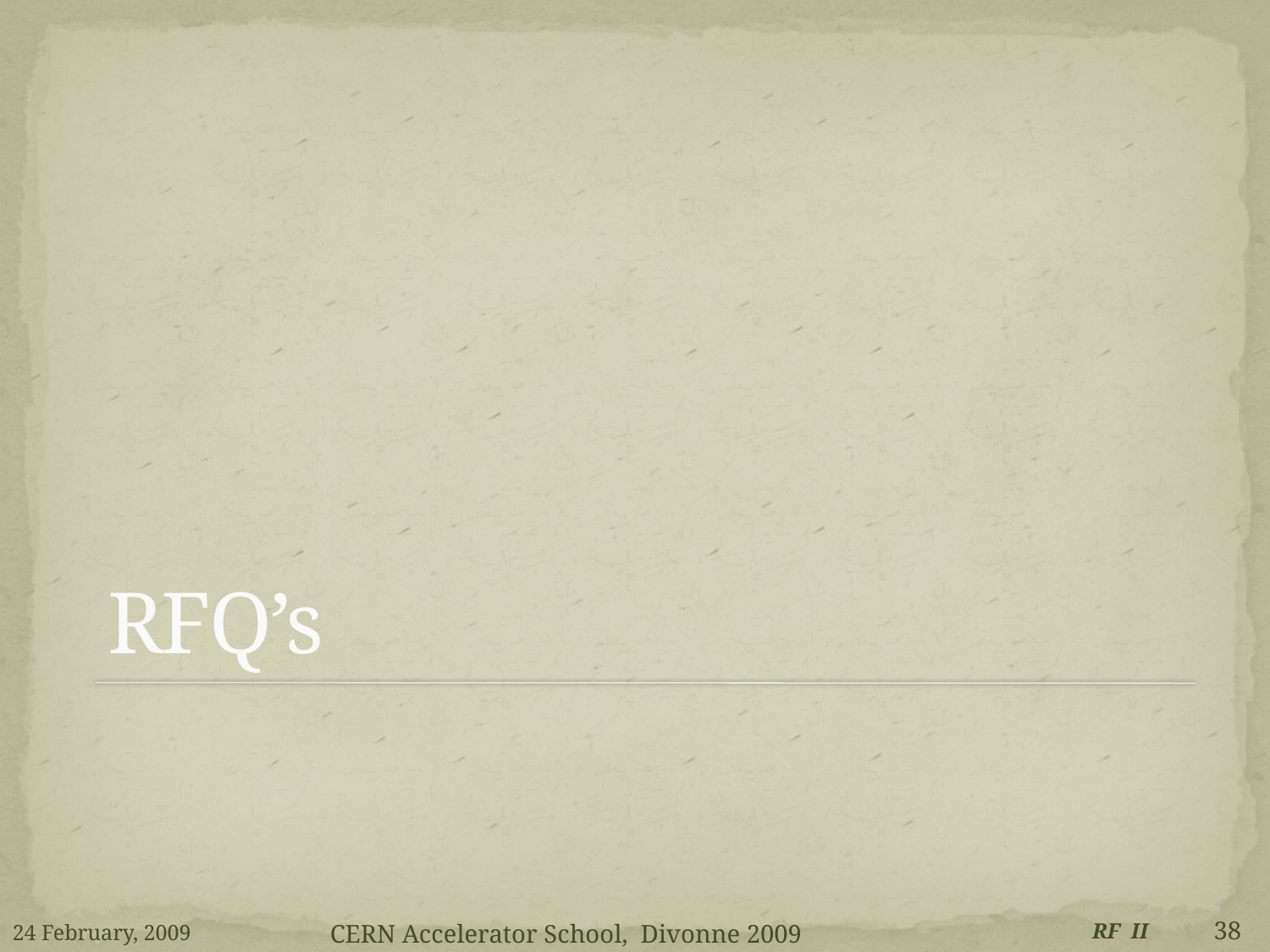

# RFQ’s

24 February, 2009
RF  II
38